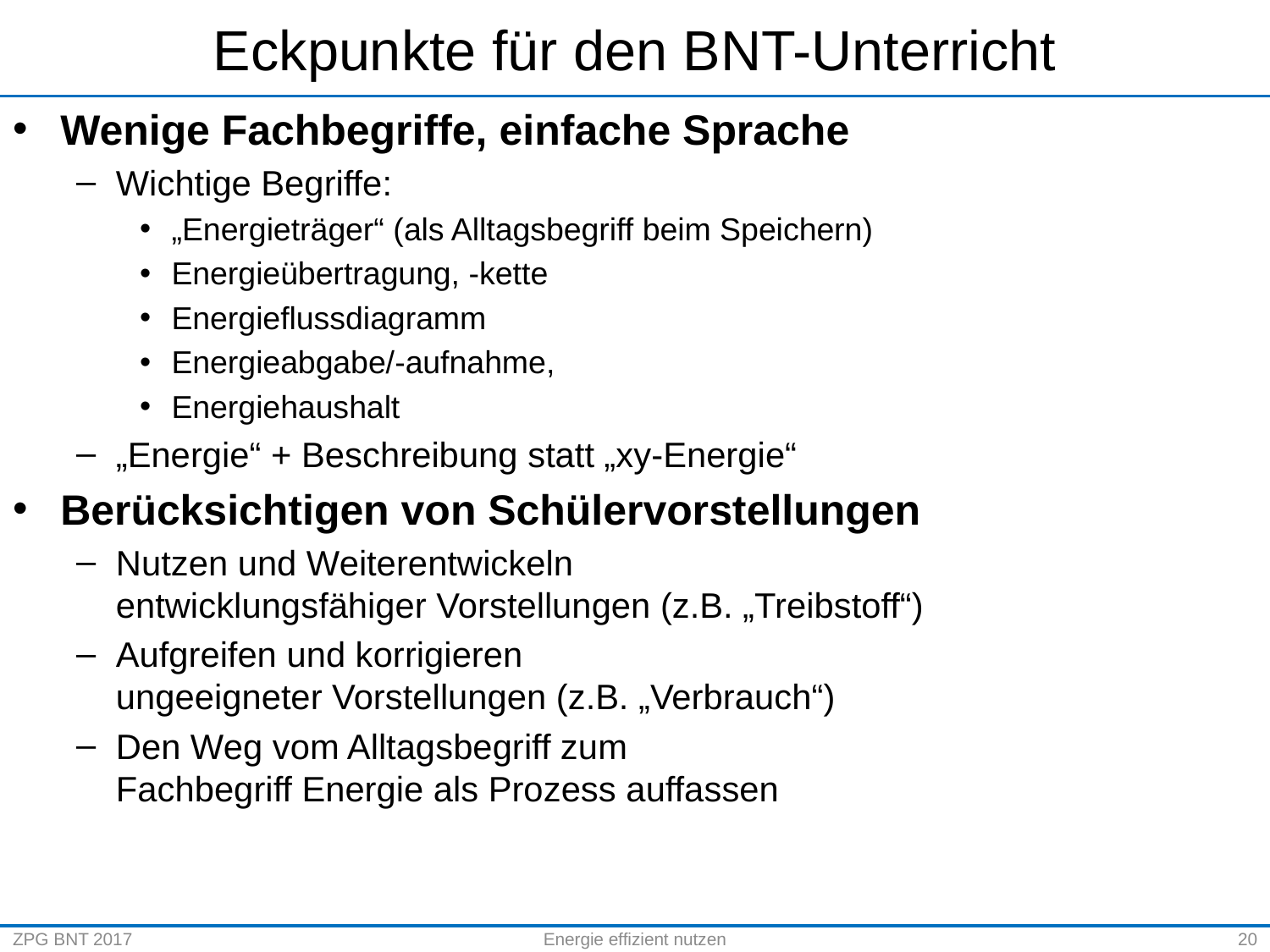

# Eckpunkte für den BNT-Unterricht
Wenige Fachbegriffe, einfache Sprache
Wichtige Begriffe:
„Energieträger“ (als Alltagsbegriff beim Speichern)
Energieübertragung, -kette
Energieflussdiagramm
Energieabgabe/-aufnahme,
Energiehaushalt
„Energie“ + Beschreibung statt „xy-Energie“
Berücksichtigen von Schülervorstellungen
Nutzen und Weiterentwickeln
entwicklungsfähiger Vorstellungen (z.B. „Treibstoff“)
Aufgreifen und korrigieren
ungeeigneter Vorstellungen (z.B. „Verbrauch“)
Den Weg vom Alltagsbegriff zum
Fachbegriff Energie als Prozess auffassen
ZPG BNT 2017
Energie effizient nutzen
20